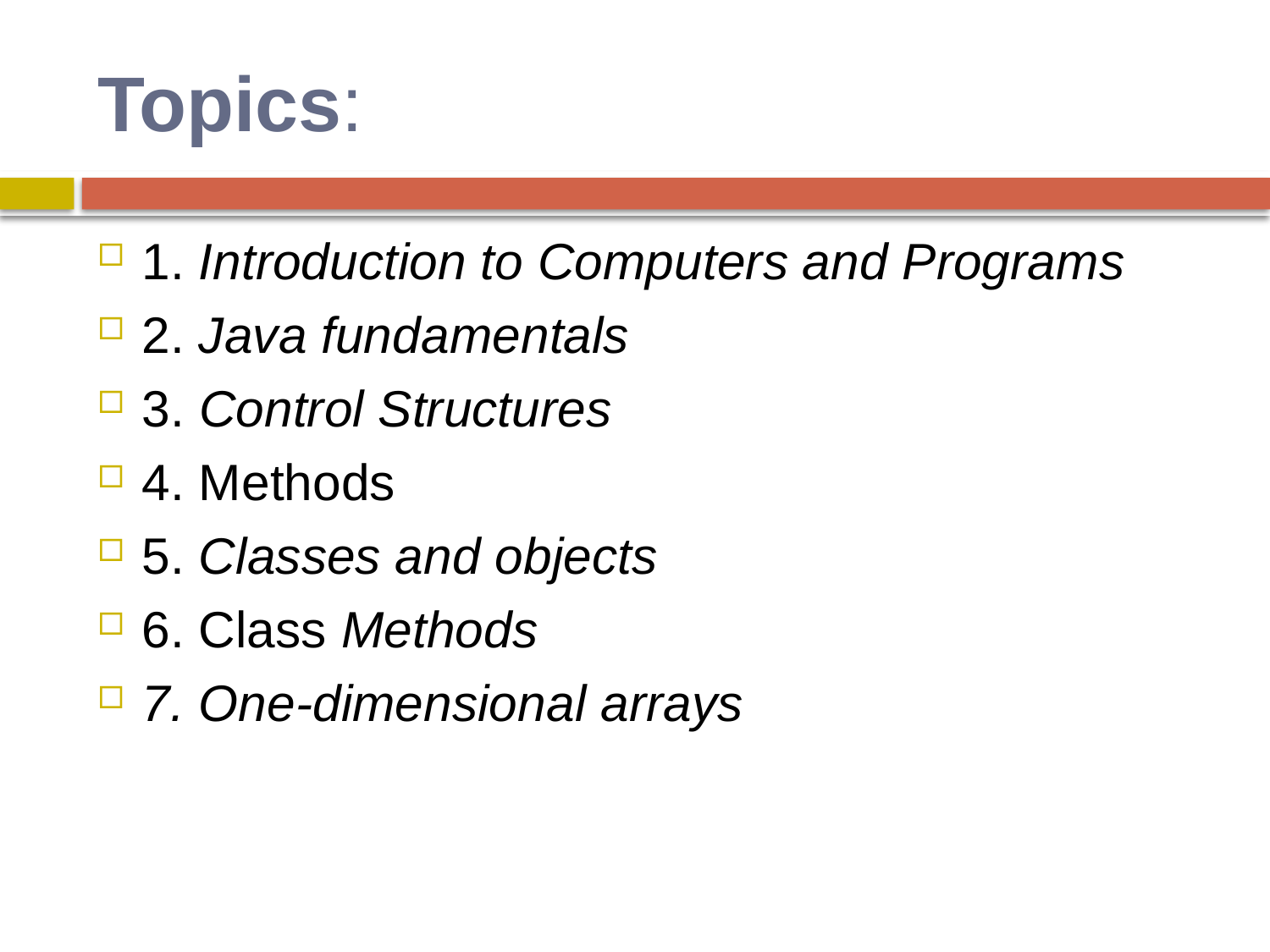

# Topics:
1. Introduction to Computers and Programs
2. Java fundamentals
3. Control Structures
4. Methods
5. Classes and objects
6. Class Methods
7. One-dimensional arrays